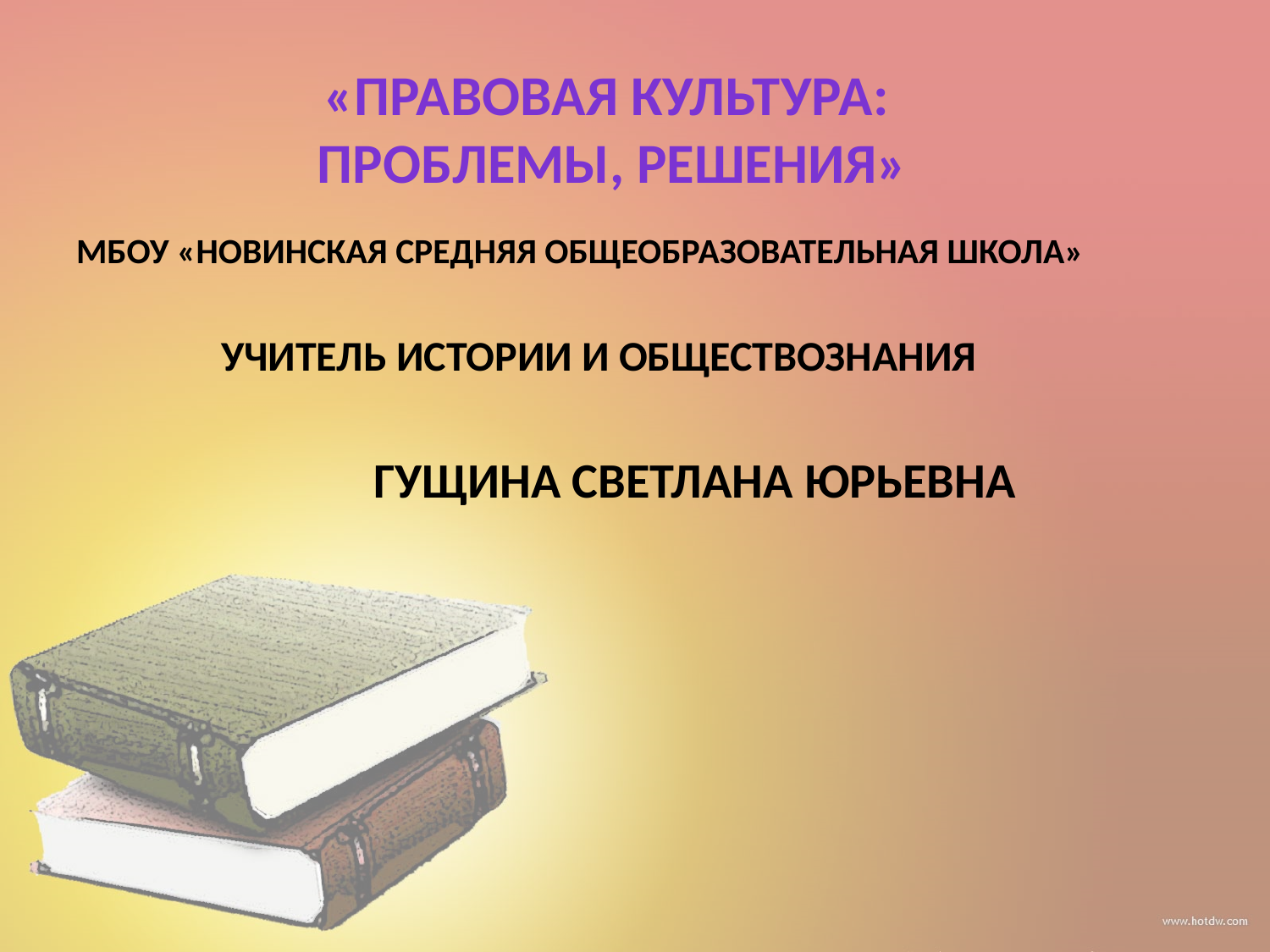

# «Правовая культура: проблемы, решения»
Мбоу «Новинская средняя общеобразовательная школа»

                  Учитель истории и обществознания

                                     Гущина Светлана Юрьевна